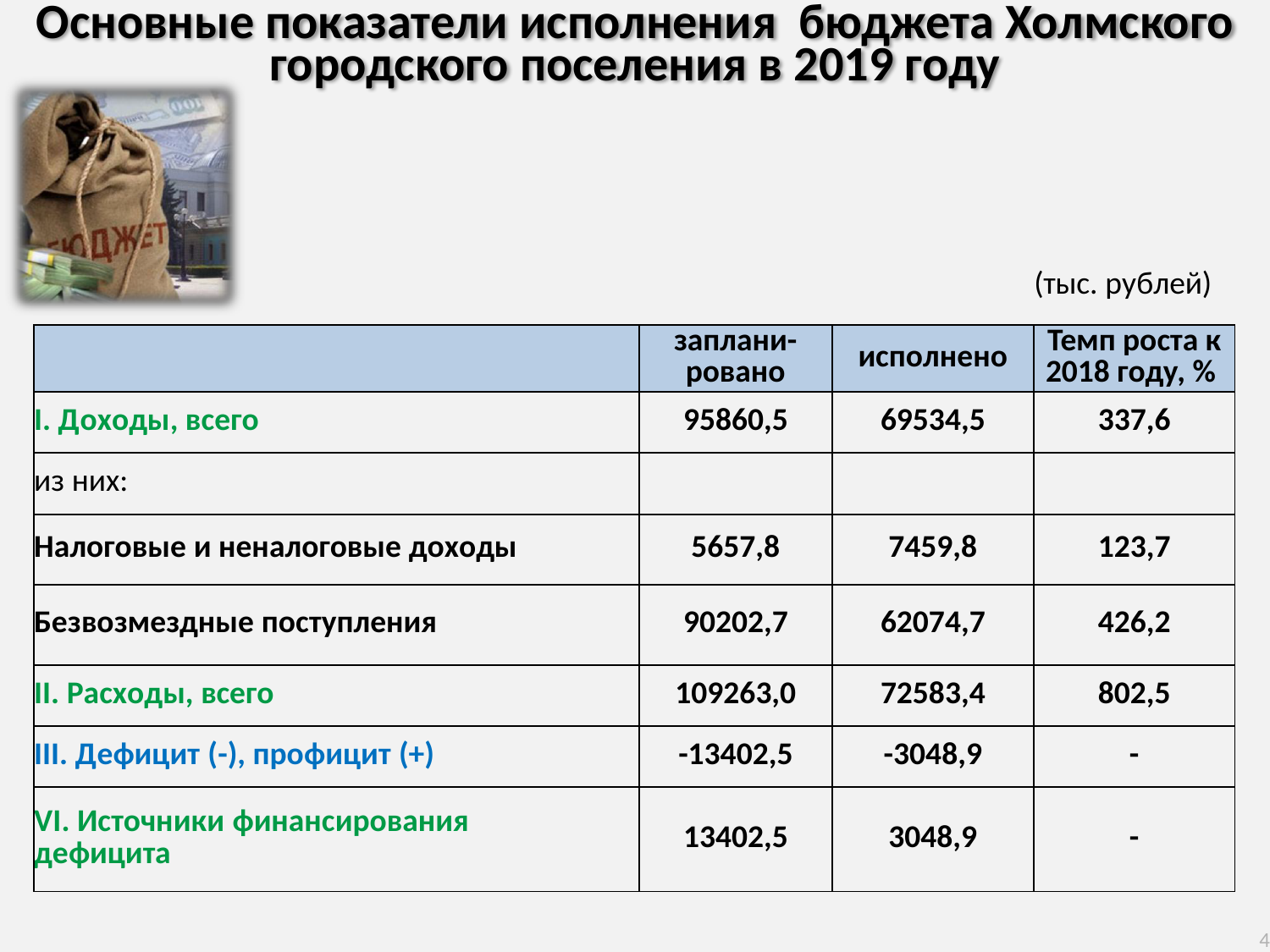

Основные показатели исполнения  бюджета Холмского городского поселения в 2019 году

(тыс. рублей)
|  | заплани-ровано | исполнено | Темп роста к 2018 году, % |
| --- | --- | --- | --- |
| I. Доходы, всего | 95860,5 | 69534,5 | 337,6 |
| из них: |  |  |  |
| Налоговые и неналоговые доходы | 5657,8 | 7459,8 | 123,7 |
| Безвозмездные поступления | 90202,7 | 62074,7 | 426,2 |
| II. Расходы, всего | 109263,0 | 72583,4 | 802,5 |
| III. Дефицит (-), профицит (+) | -13402,5 | -3048,9 | - |
| VI. Источники финансирования дефицита | 13402,5 | 3048,9 | - |
4